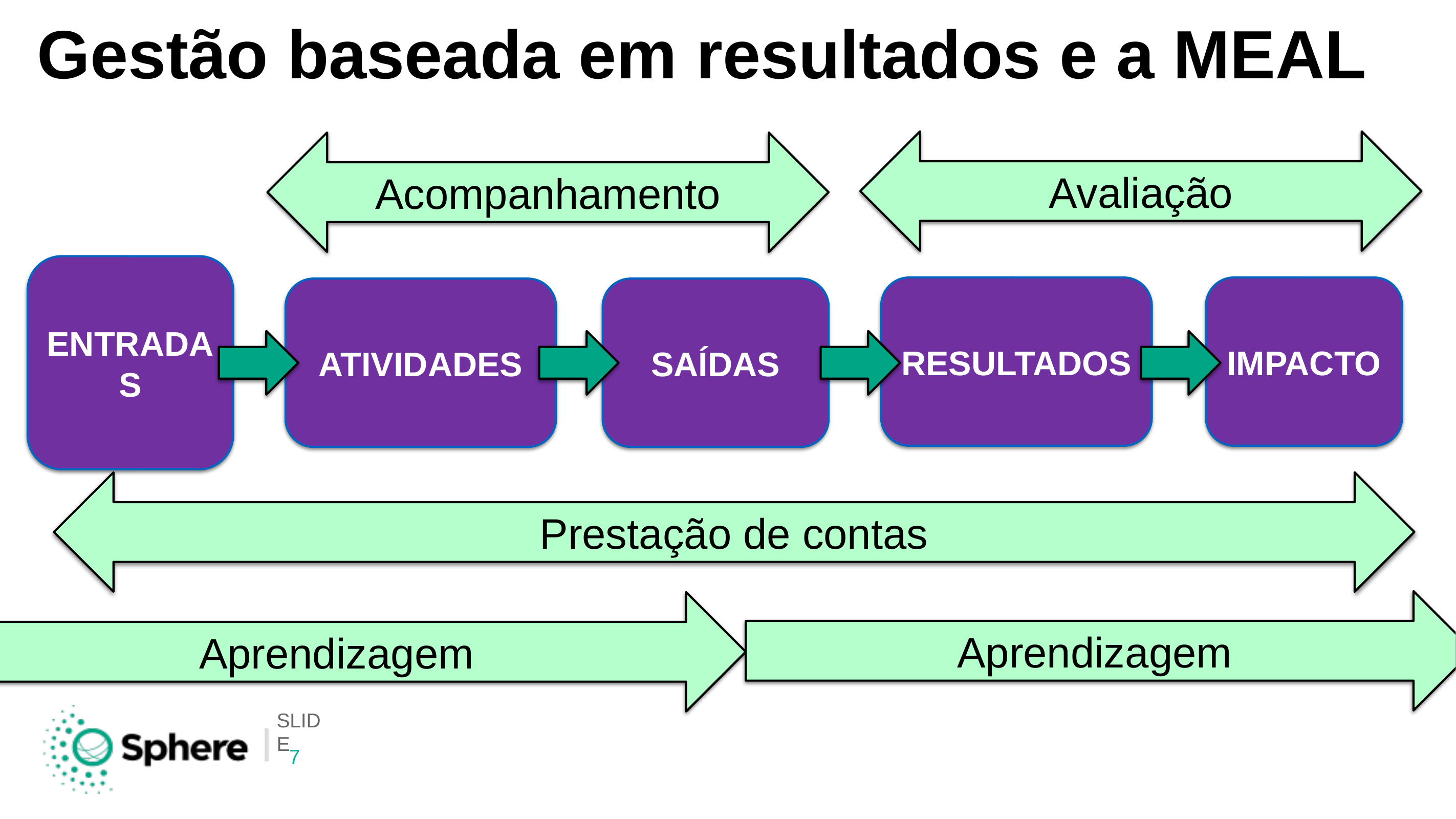

# Gestão baseada em resultados e a MEAL
Avaliação
Acompanhamento

IMPACTO

RESULTADOS

ENTRADAS

ATIVIDADES

SAÍDAS

Prestação de contas
Aprendizagem
Aprendizagem
7